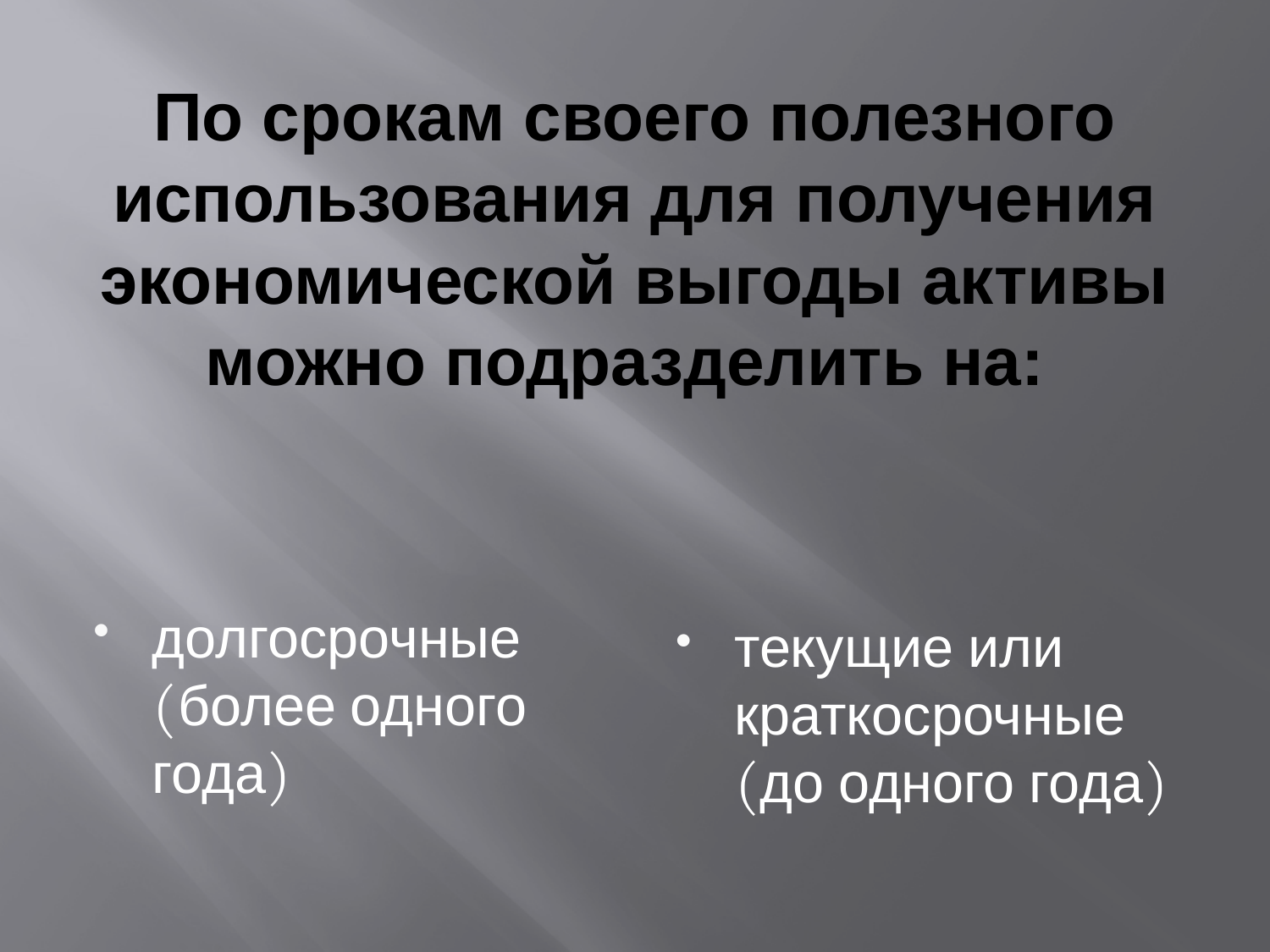

# По срокам своего полезного использования для получения экономической выгоды активы можно подразделить на:
долгосрочные (более одного года)

текущие или краткосрочные (до одного года)